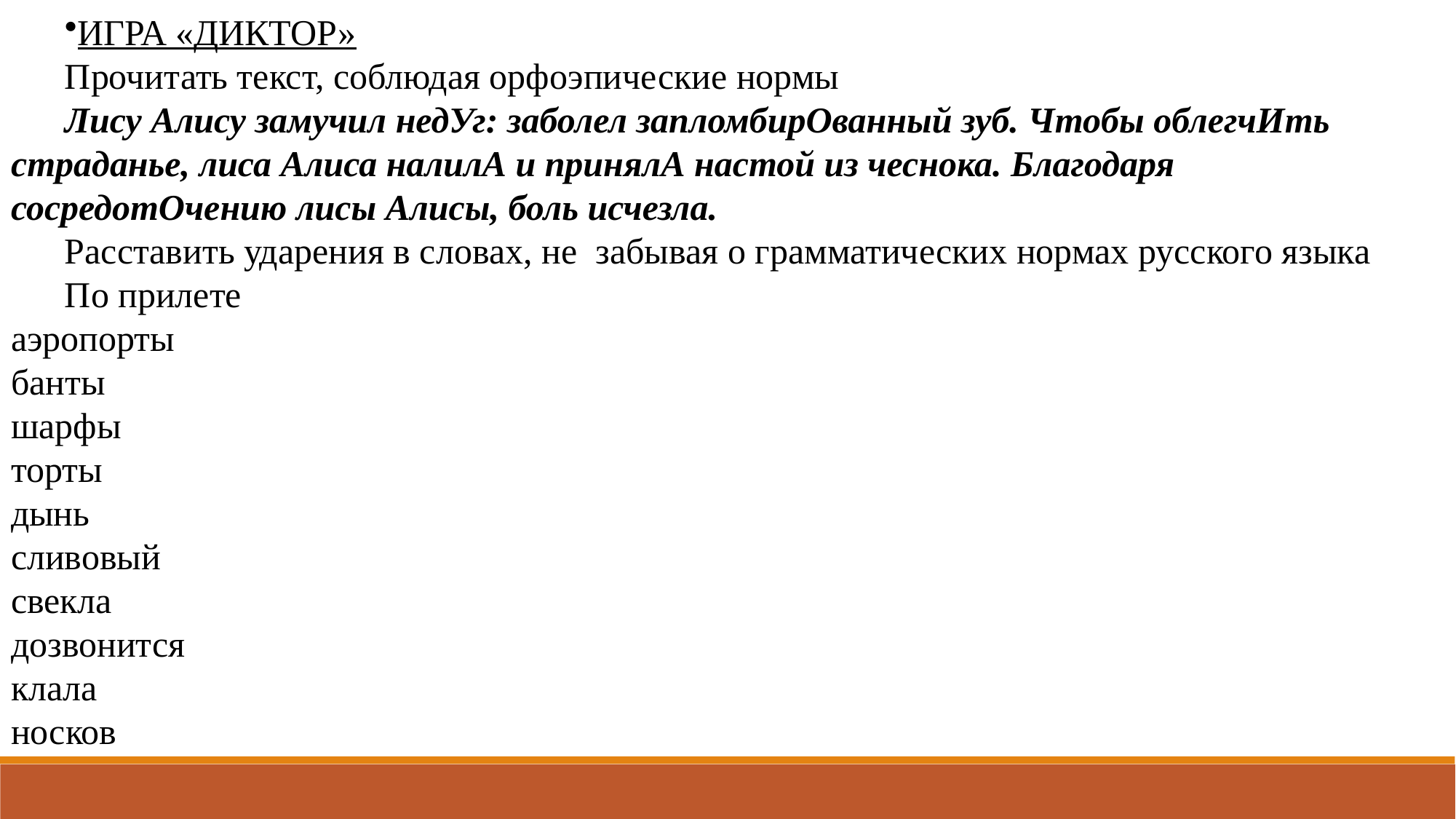

ИГРА «ДИКТОР»
Прочитать текст, соблюдая орфоэпические нормы
Лису Алису замучил недУг: заболел запломбирОванный зуб. Чтобы облегчИть страданье, лиса Алиса налилА и принялА настой из чеснока. Благодаря сосредотОчению лисы Алисы, боль исчезла.
Расставить ударения в словах, не  забывая о грамматических нормах русского языка
По прилете
аэропорты
банты
шарфы
торты
дынь
сливовый
свекла
дозвонится
клала
носков